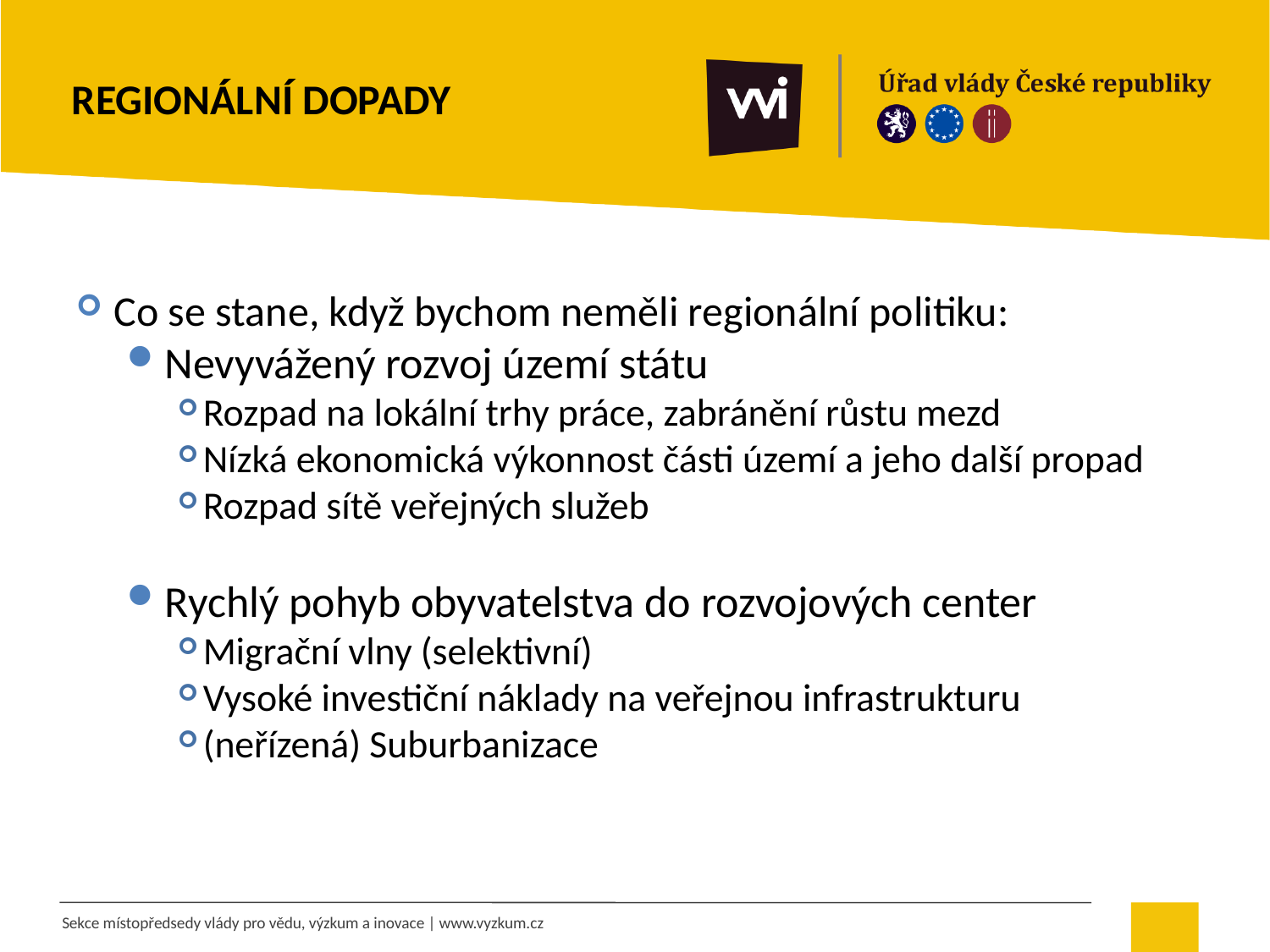

# Regionální dopady
Co se stane, když bychom neměli regionální politiku:
Nevyvážený rozvoj území státu
Rozpad na lokální trhy práce, zabránění růstu mezd
Nízká ekonomická výkonnost části území a jeho další propad
Rozpad sítě veřejných služeb

Rychlý pohyb obyvatelstva do rozvojových center
Migrační vlny (selektivní)
Vysoké investiční náklady na veřejnou infrastrukturu
(neřízená) Suburbanizace